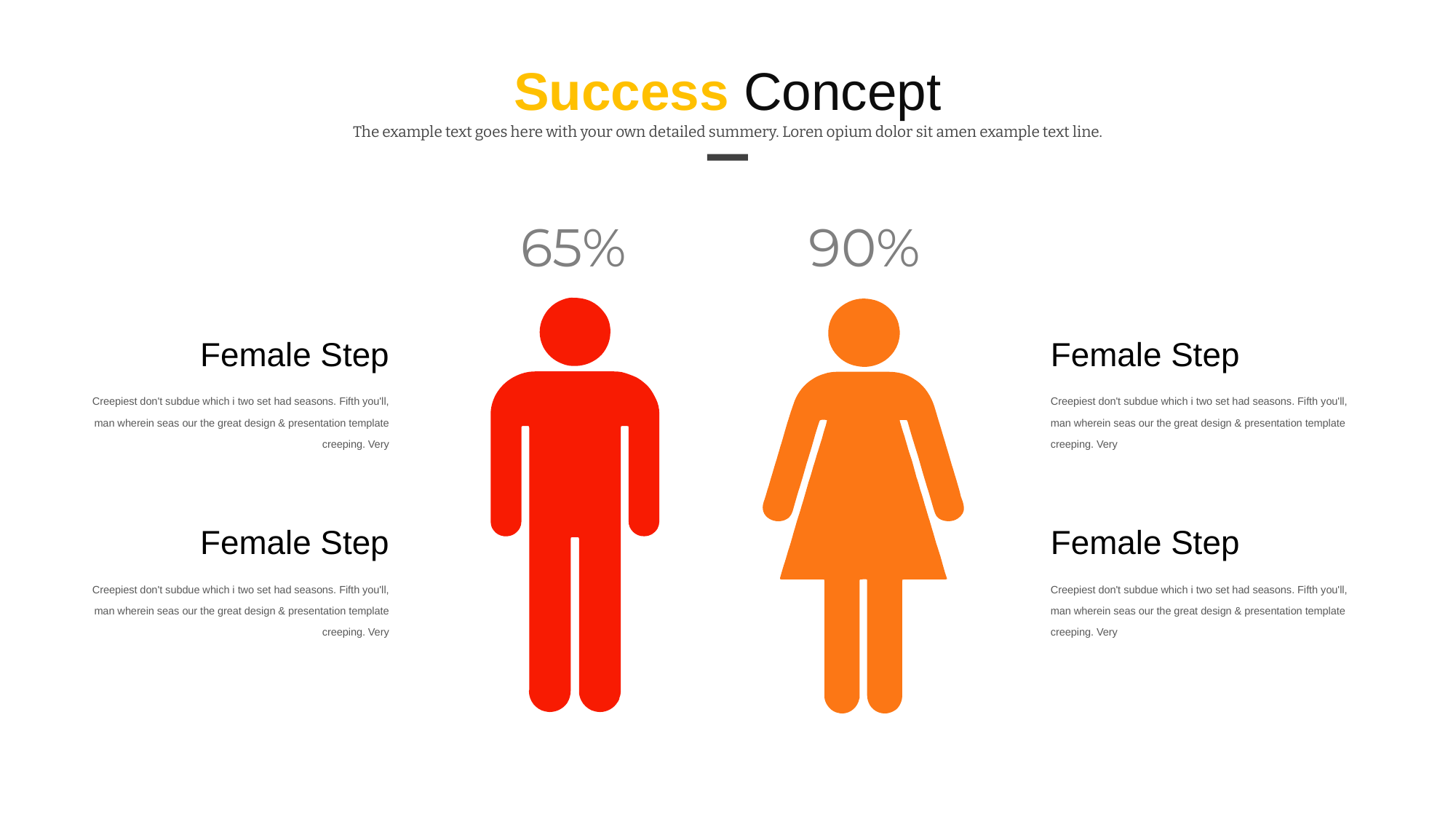

Success Concept
The example text goes here with your own detailed summery. Loren opium dolor sit amen example text line.

65%
90%

Female Step
Female Step
Creepiest don't subdue which i two set had seasons. Fifth you'll, man wherein seas our the great design & presentation template creeping. Very
Female Step
Creepiest don't subdue which i two set had seasons. Fifth you'll, man wherein seas our the great design & presentation template creeping. Very
Creepiest don't subdue which i two set had seasons. Fifth you'll, man wherein seas our the great design & presentation template creeping. Very
Female Step
Creepiest don't subdue which i two set had seasons. Fifth you'll, man wherein seas our the great design & presentation template creeping. Very